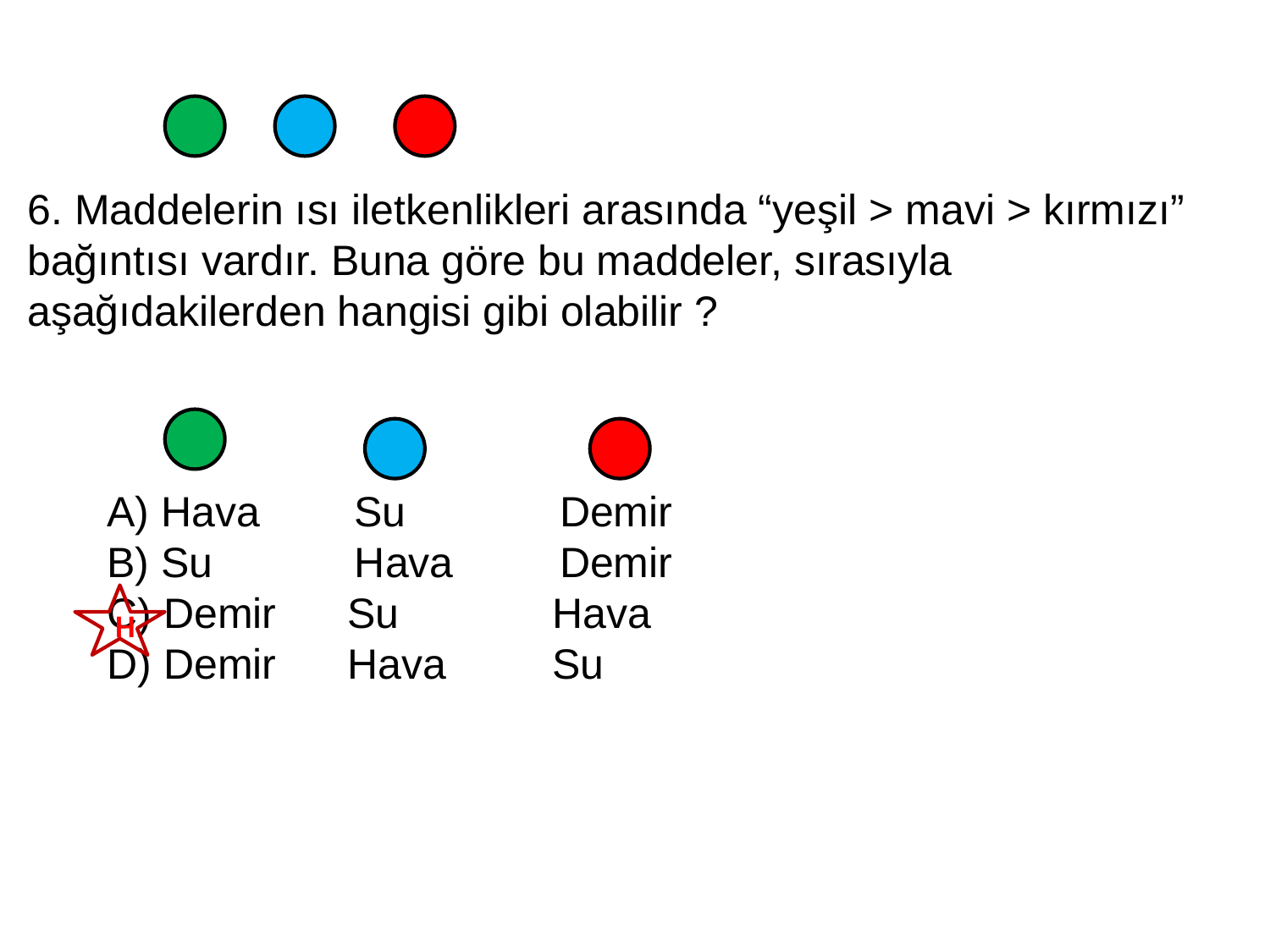

6. Maddelerin ısı iletkenlikleri arasında “yeşil > mavi > kırmızı” bağıntısı vardır. Buna göre bu maddeler, sırasıyla aşağıdakilerden hangisi gibi olabilir ?

A) Hava        Su             Demir
B) Su            Hava         Demir
C) Demir      Su             Hava
D) Demir      Hava         Su
H